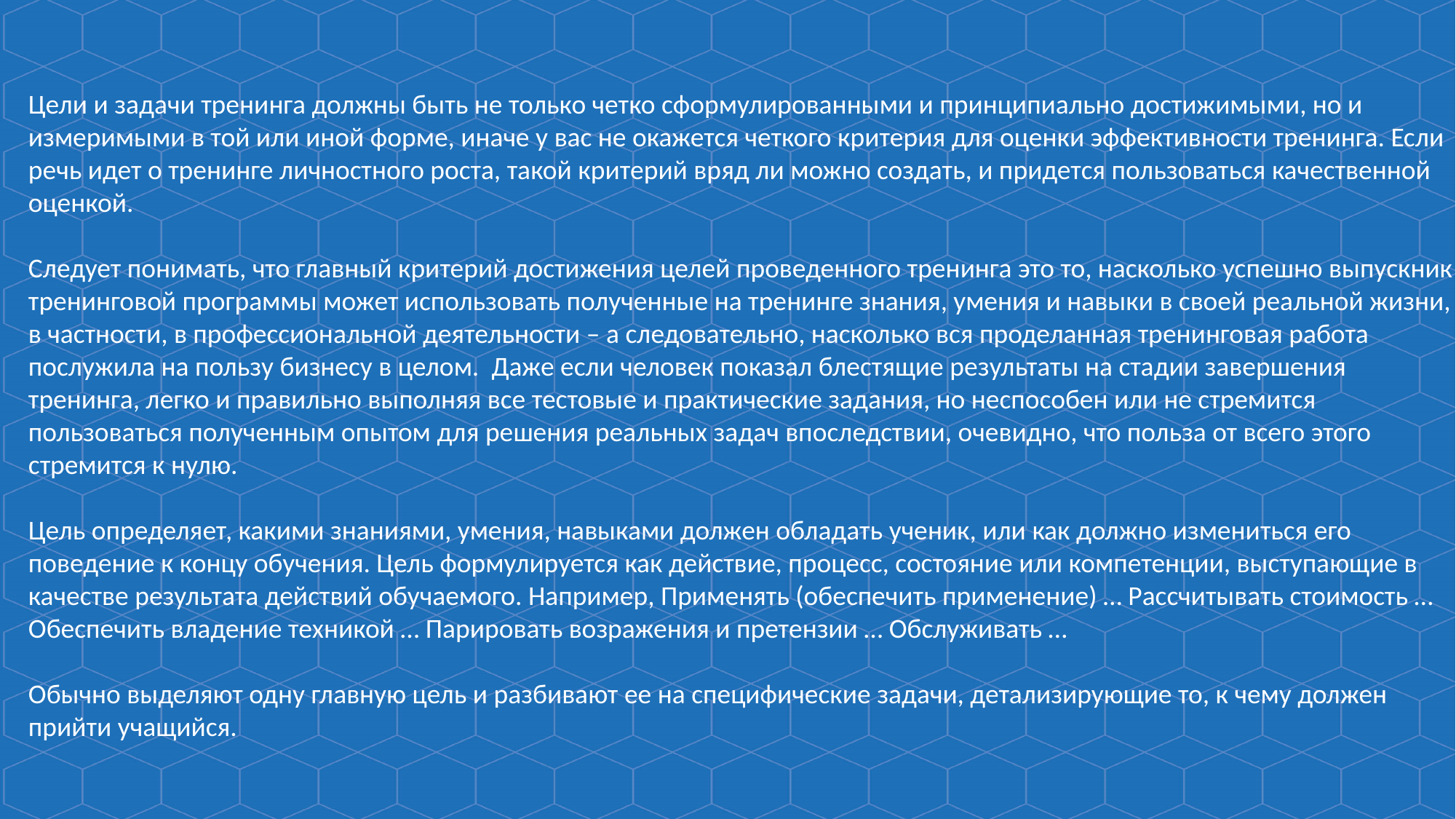

Цели и задачи тренинга должны быть не только четко сформулированными и принципиально достижимыми, но и измеримыми в той или иной форме, иначе у вас не окажется четкого критерия для оценки эффективности тренинга. Если речь идет о тренинге личностного роста, такой критерий вряд ли можно создать, и придется пользоваться качественной оценкой.

Следует понимать, что главный критерий достижения целей проведенного тренинга это то, насколько успешно выпускник тренинговой программы может использовать полученные на тренинге знания, умения и навыки в своей реальной жизни, в частности, в профессиональной деятельности – а следовательно, насколько вся проделанная тренинговая работа послужила на пользу бизнесу в целом.  Даже если человек показал блестящие результаты на стадии завершения тренинга, легко и правильно выполняя все тестовые и практические задания, но неспособен или не стремится пользоваться полученным опытом для решения реальных задач впоследствии, очевидно, что польза от всего этого стремится к нулю.

Цель определяет, какими знаниями, умения, навыками должен обладать ученик, или как должно измениться его поведение к концу обучения. Цель формулируется как действие, процесс, состояние или компетенции, выступающие в качестве результата действий обучаемого. Например, Применять (обеспечить применение) … Рассчитывать стоимость … Обеспечить владение техникой … Парировать возражения и претензии … Обслуживать …

Обычно выделяют одну главную цель и разбивают ее на специфические задачи, детализирующие то, к чему должен прийти учащийся.